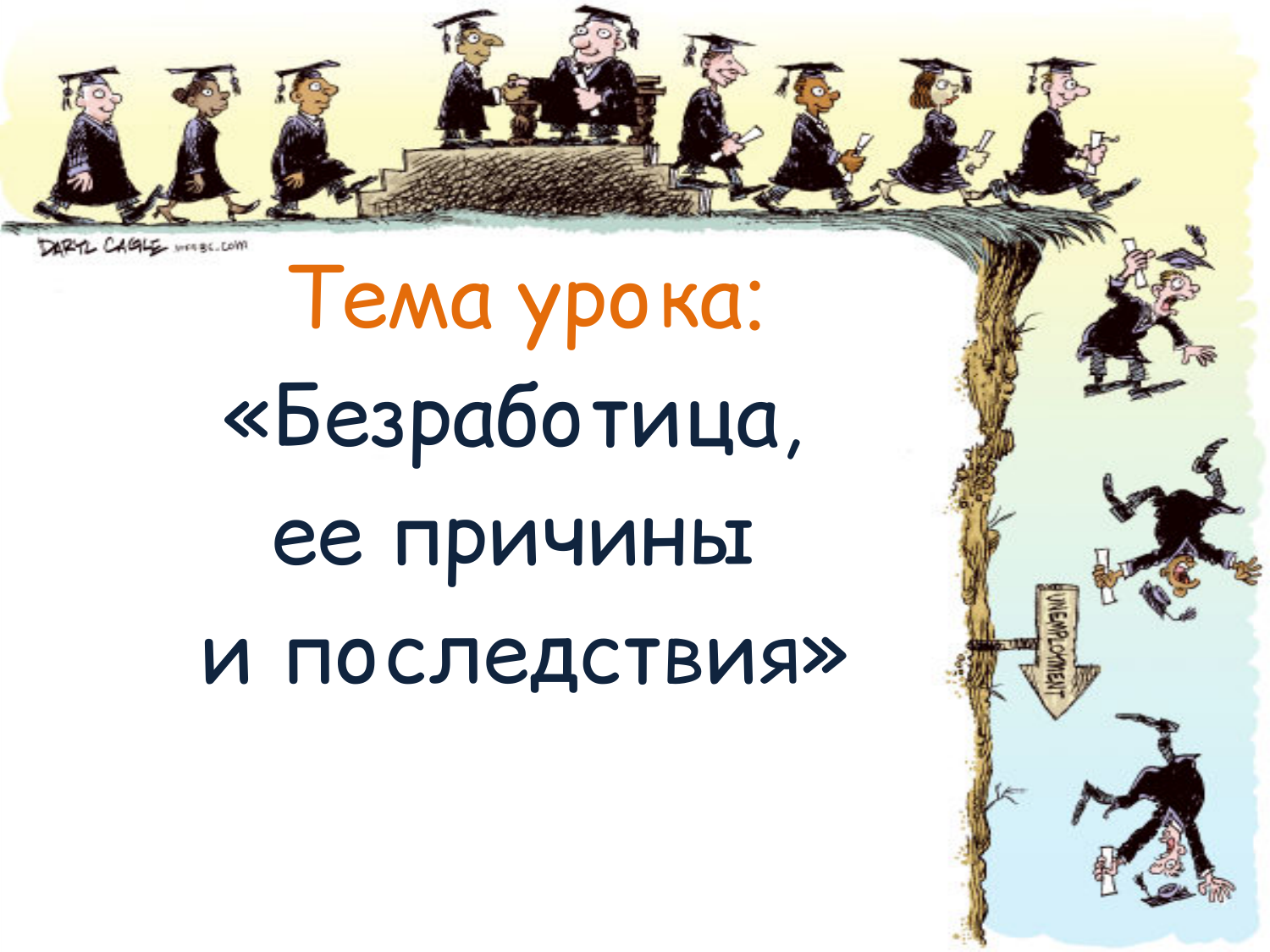

Тема урока:
«Безработица,
ее причины
и последствия»